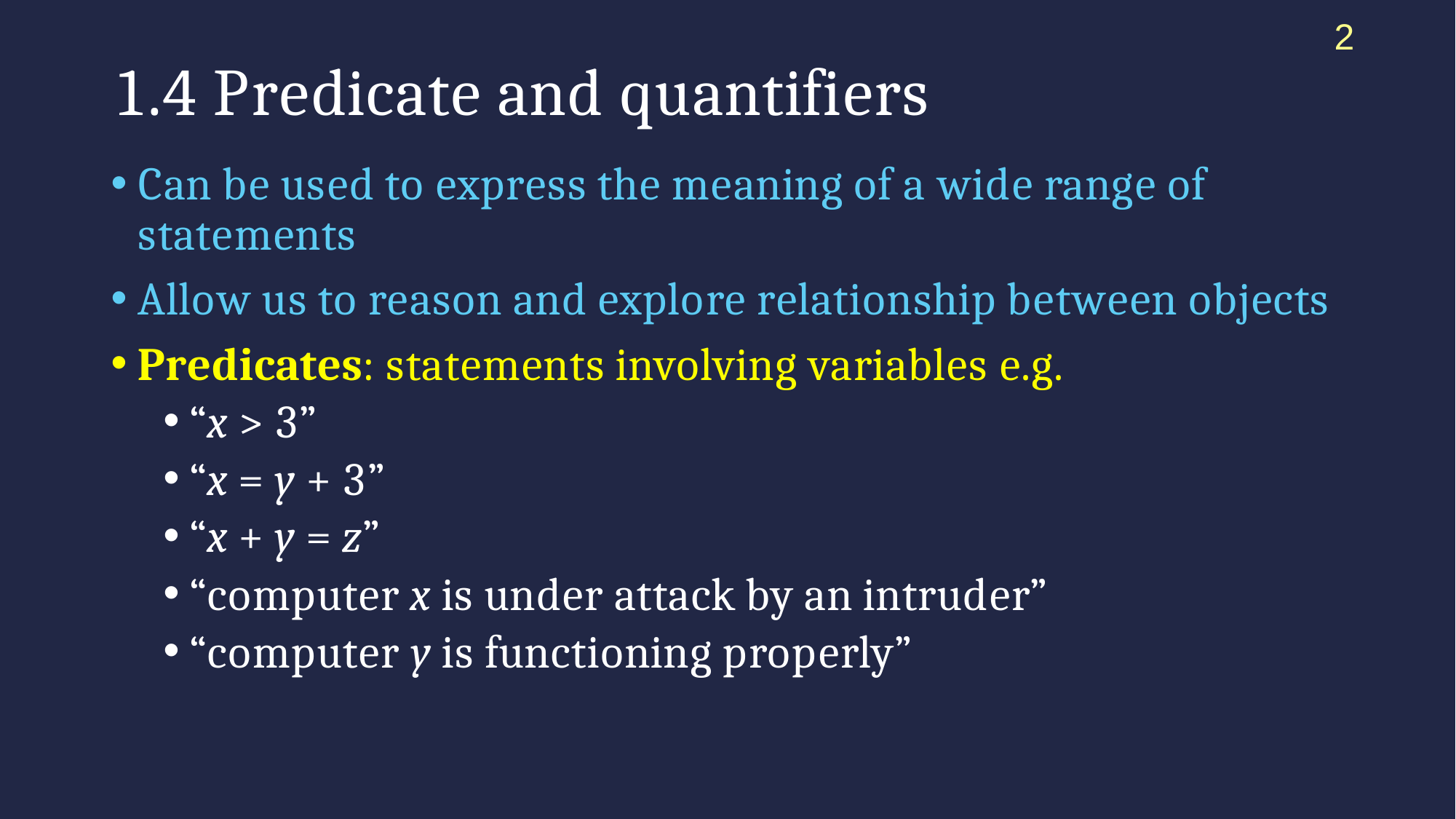

2
# 1.4 Predicate and quantifiers
Can be used to express the meaning of a wide range of statements
Allow us to reason and explore relationship between objects
Predicates: statements involving variables e.g.
“x > 3”
“x = y + 3”
“x + y = z”
“computer x is under attack by an intruder”
“computer y is functioning properly”